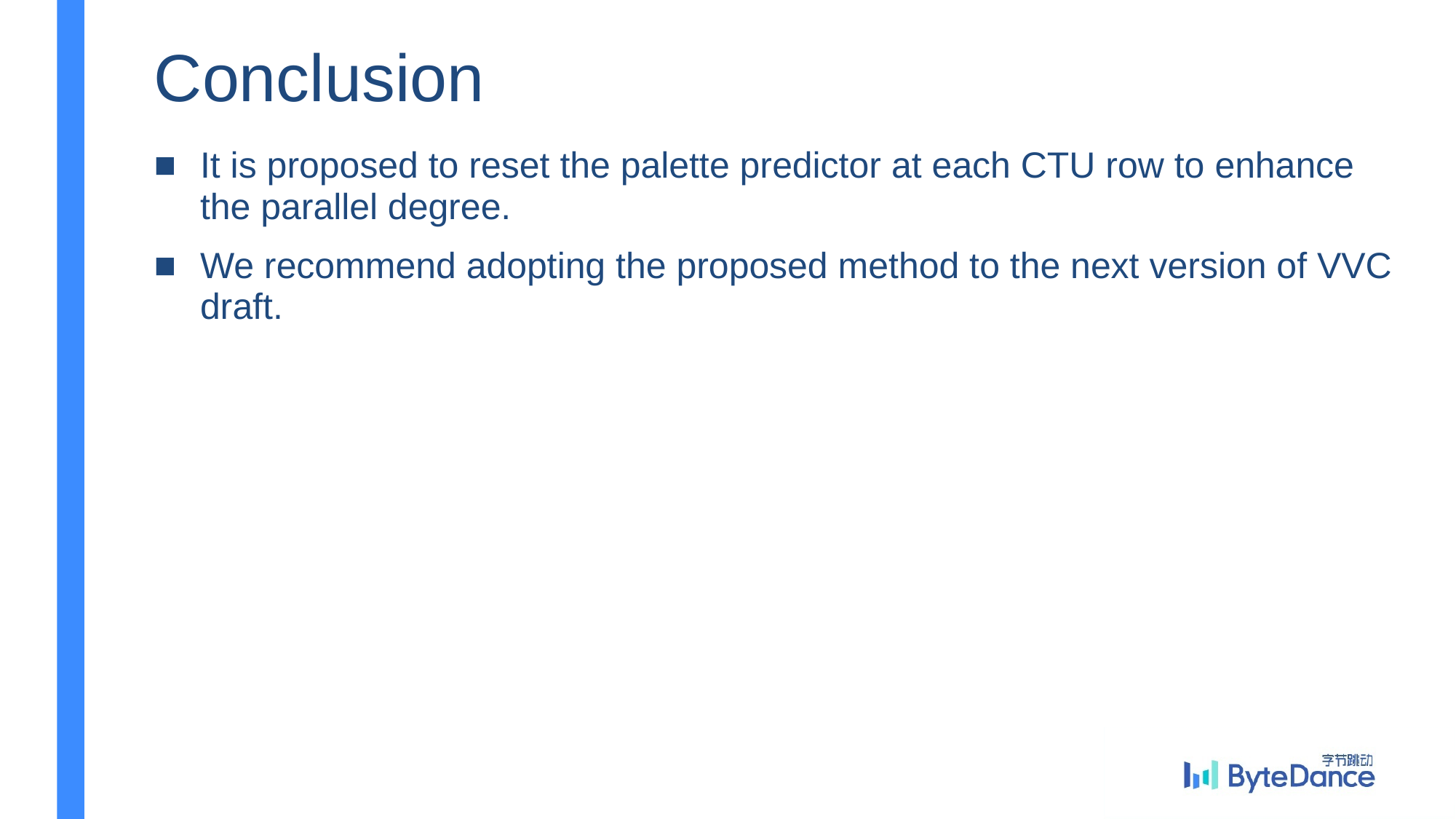

# Conclusion
It is proposed to reset the palette predictor at each CTU row to enhance the parallel degree.
We recommend adopting the proposed method to the next version of VVC draft.